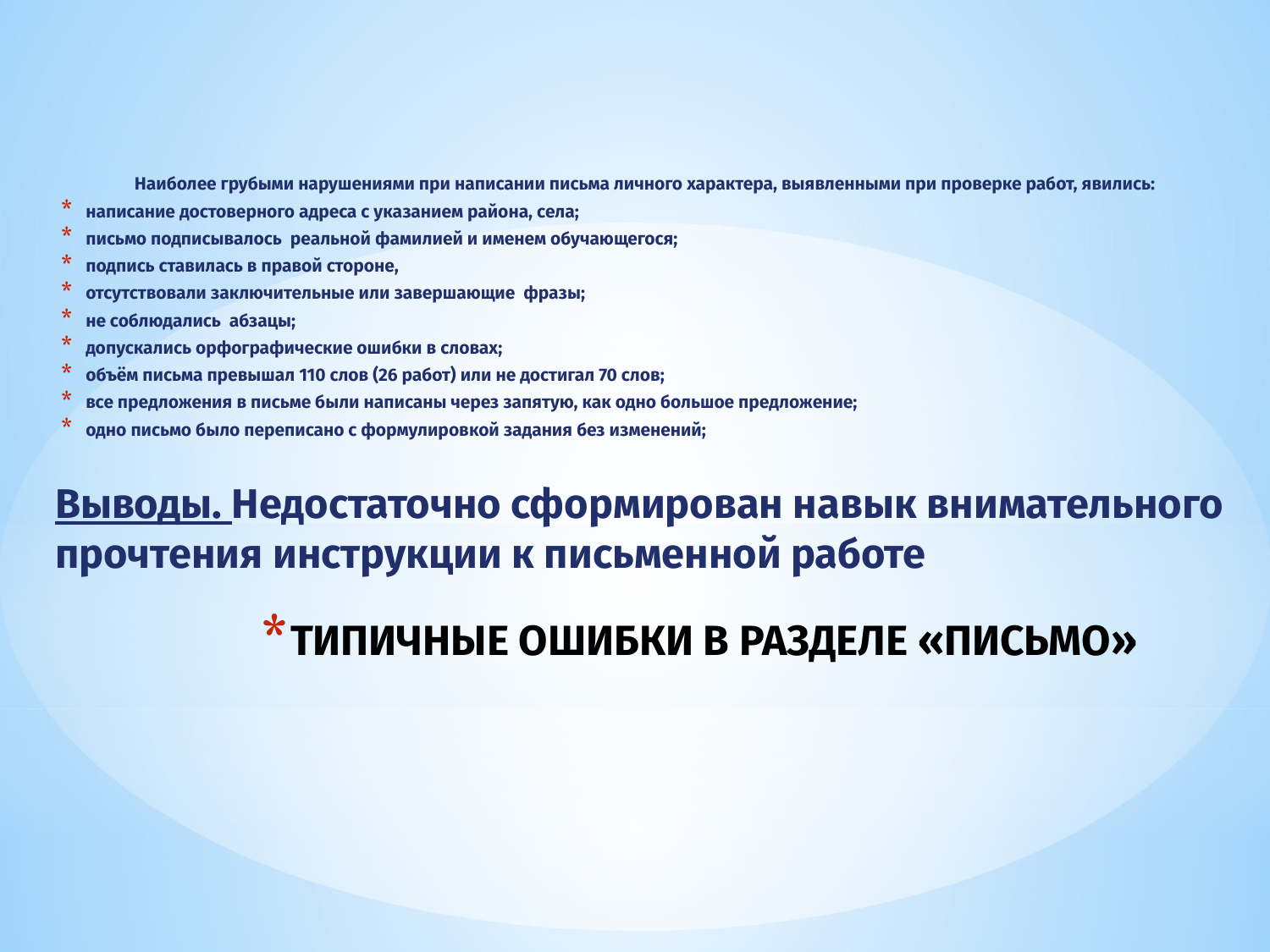

Наиболее грубыми нарушениями при написании письма личного характера, выявленными при проверке работ, явились:
написание достоверного адреса с указанием района, села;
письмо подписывалось  реальной фамилией и именем обучающегося;
подпись ставилась в правой стороне,
отсутствовали заключительные или завершающие  фразы;
не соблюдались  абзацы;
допускались орфографические ошибки в словах;
объём письма превышал 110 слов (26 работ) или не достигал 70 слов;
все предложения в письме были написаны через запятую, как одно большое предложение;
одно письмо было переписано с формулировкой задания без изменений;

Выводы. Недостаточно сформирован навык внимательного прочтения инструкции к письменной работе

# ТИПИЧНЫЕ ОШИБКИ В РАЗДЕЛЕ «ПИСЬМО»